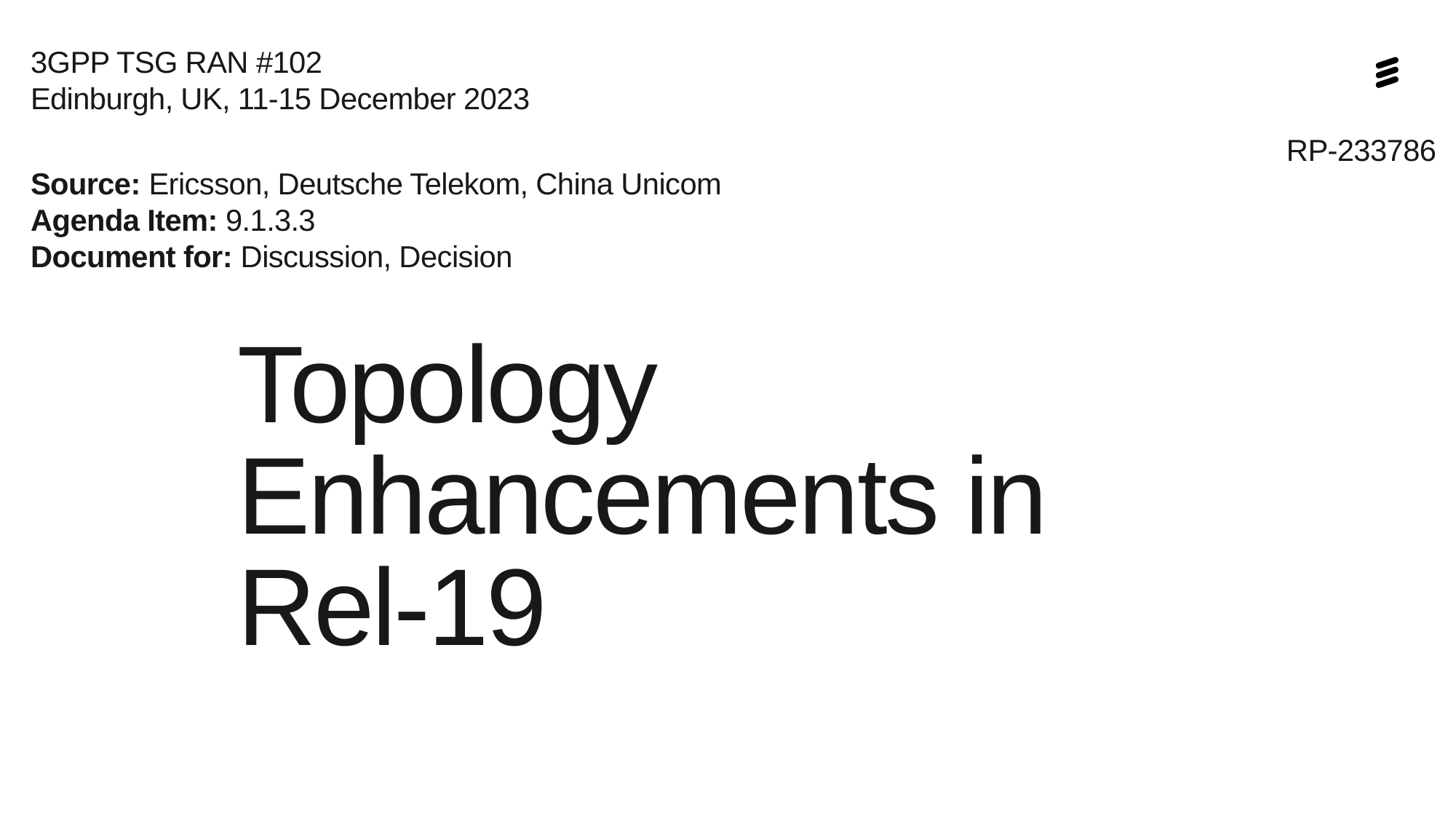

3GPP TSG RAN #102
Edinburgh, UK, 11-15 December 2023
Source: Ericsson, Deutsche Telekom, China Unicom
Agenda Item: 9.1.3.3
Document for: Discussion, Decision
RP-233786
# Topology Enhancements in Rel-19